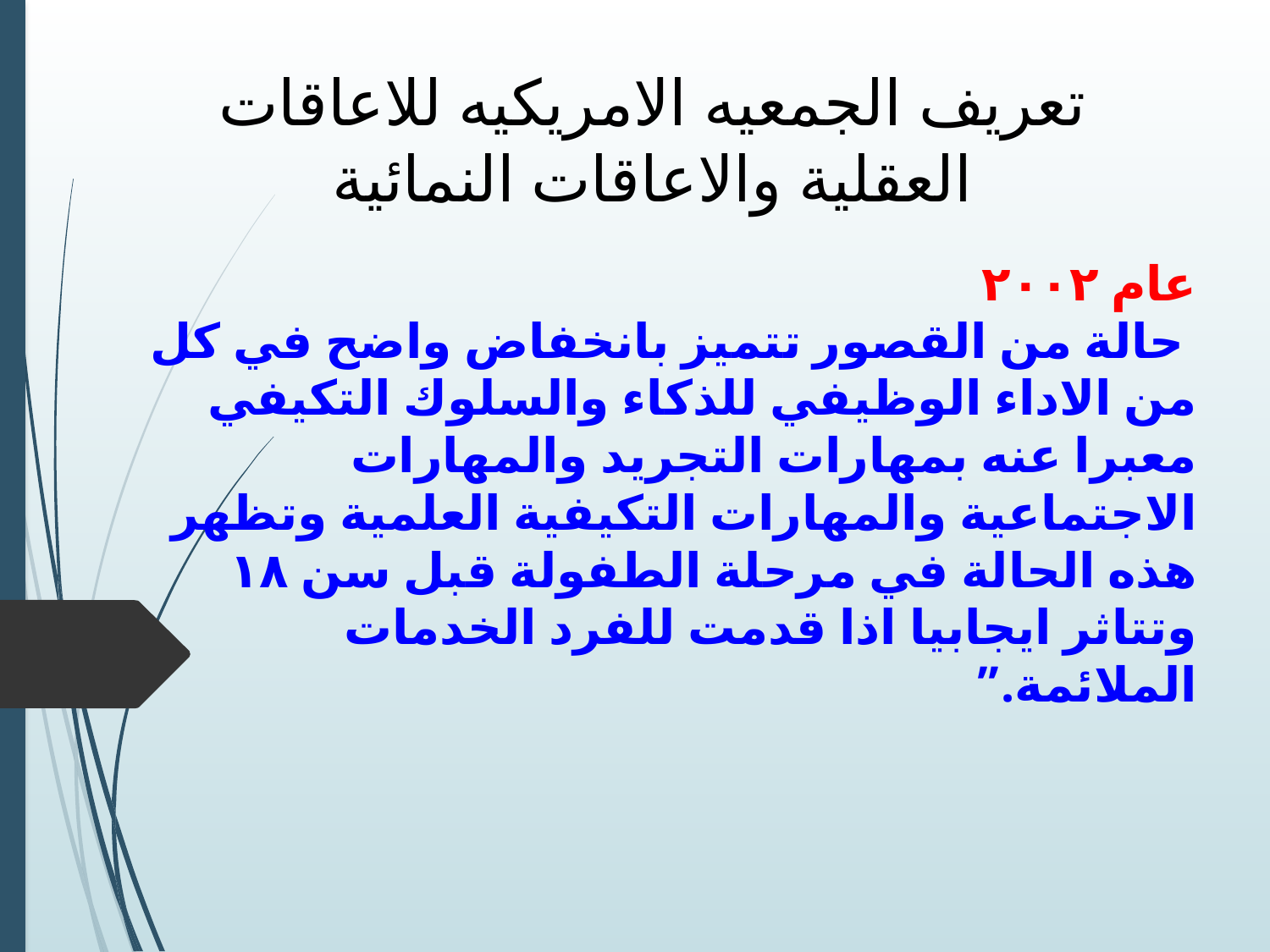

تعريف الجمعيه الامريكيه للاعاقات العقلية والاعاقات النمائية
# عام ٢٠٠٢ حالة من القصور تتميز بانخفاض واضح في كل من الاداء الوظيفي للذكاء والسلوك التكيفي معبرا عنه بمهارات التجريد والمهارات الاجتماعية والمهارات التكيفية العلمية وتظهر هذه الحالة في مرحلة الطفولة قبل سن ١٨ وتتاثر ايجابيا اذا قدمت للفرد الخدمات الملائمة.”